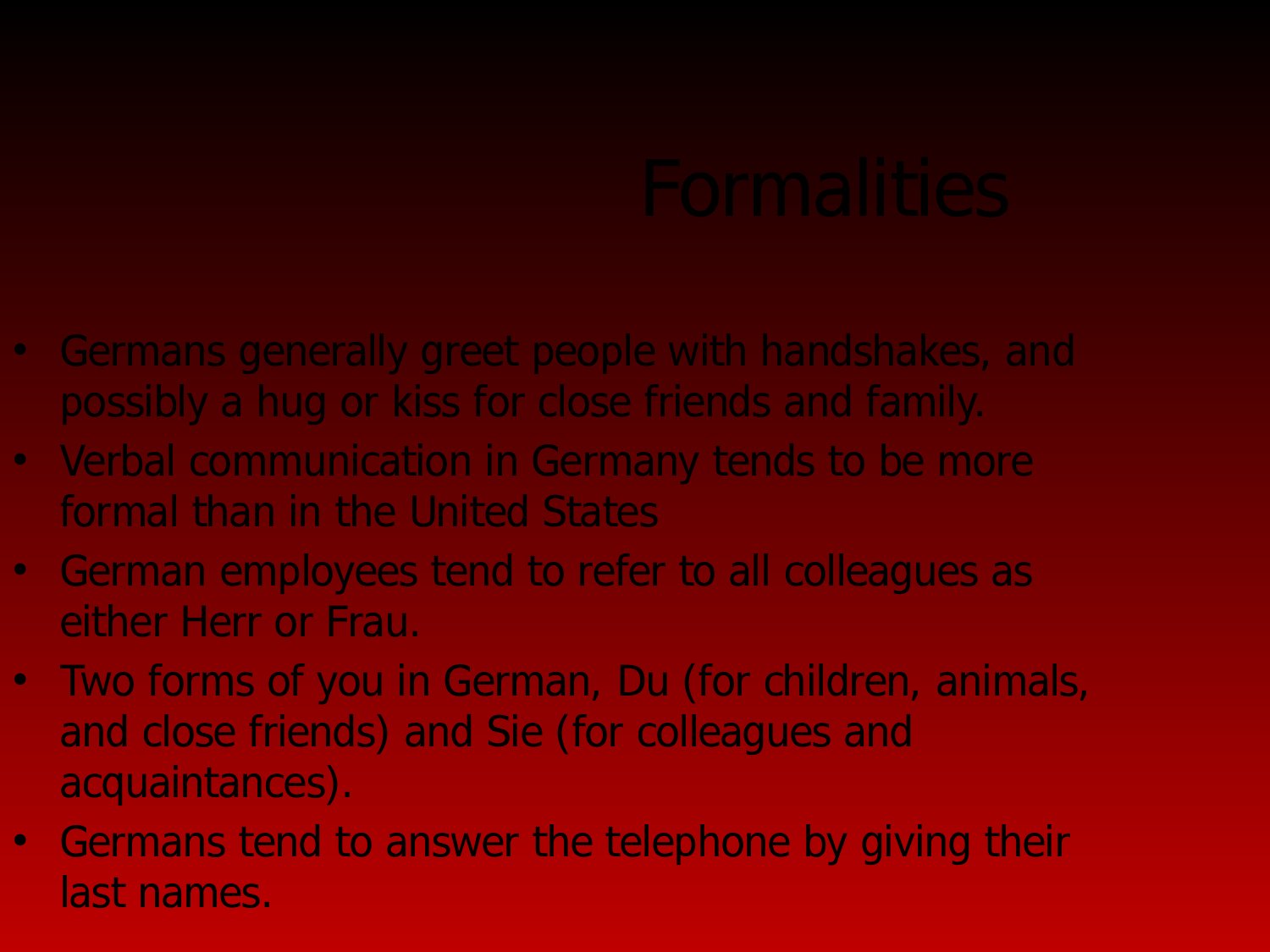

# Formalities
Germans generally greet people with handshakes, and possibly a hug or kiss for close friends and family.
Verbal communication in Germany tends to be more formal than in the United States
German employees tend to refer to all colleagues as either Herr or Frau.
Two forms of you in German, Du (for children, animals, and close friends) and Sie (for colleagues and acquaintances).
Germans tend to answer the telephone by giving their last names.